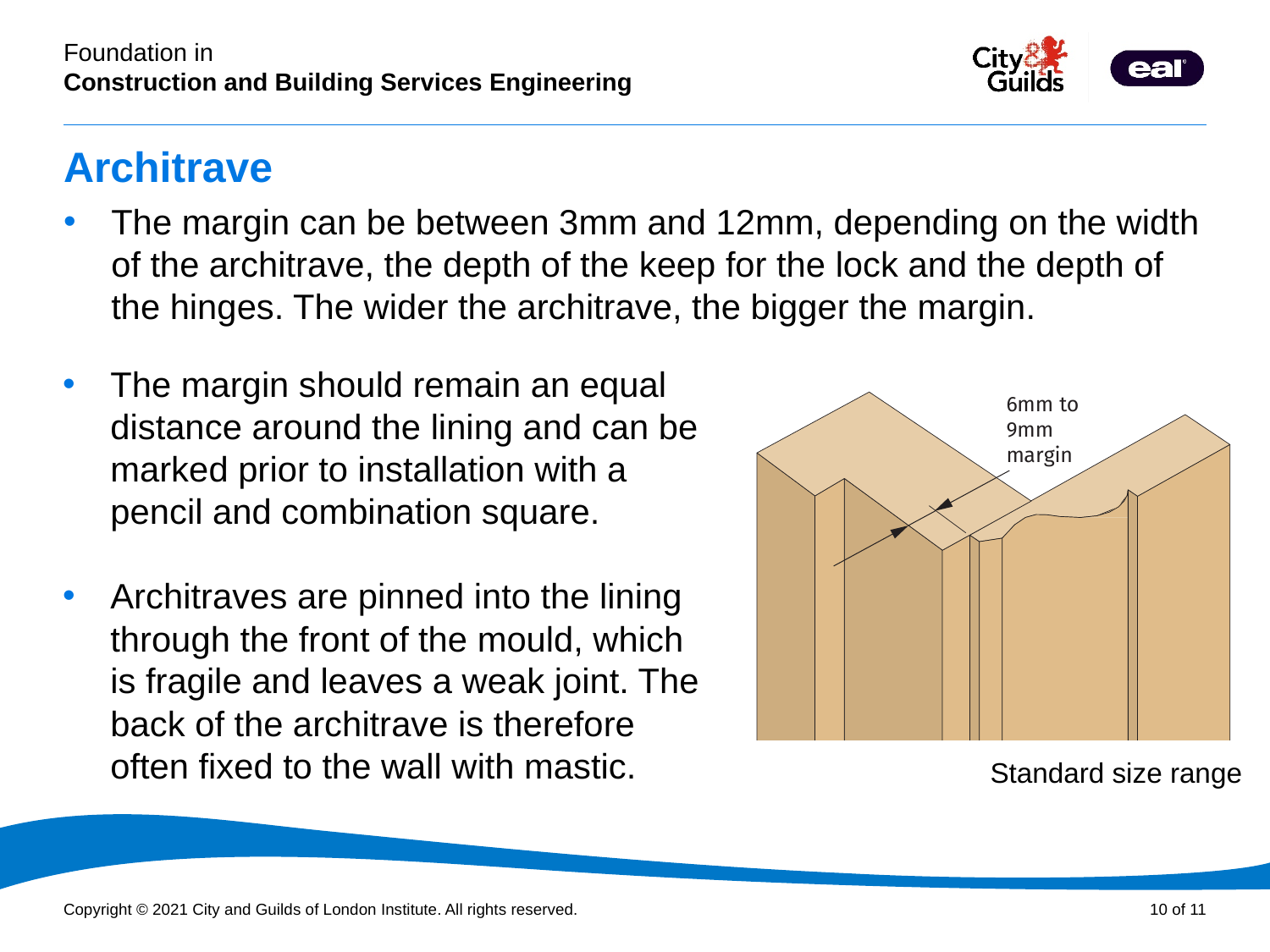

# Architrave
The margin can be between 3mm and 12mm, depending on the width of the architrave, the depth of the keep for the lock and the depth of the hinges. The wider the architrave, the bigger the margin.

The margin should remain an equal distance around the lining and can be marked prior to installation with a pencil and combination square.

Architraves are pinned into the lining through the front of the mould, which is fragile and leaves a weak joint. The back of the architrave is therefore often fixed to the wall with mastic.
6mm to 9mm margin

Standard size range